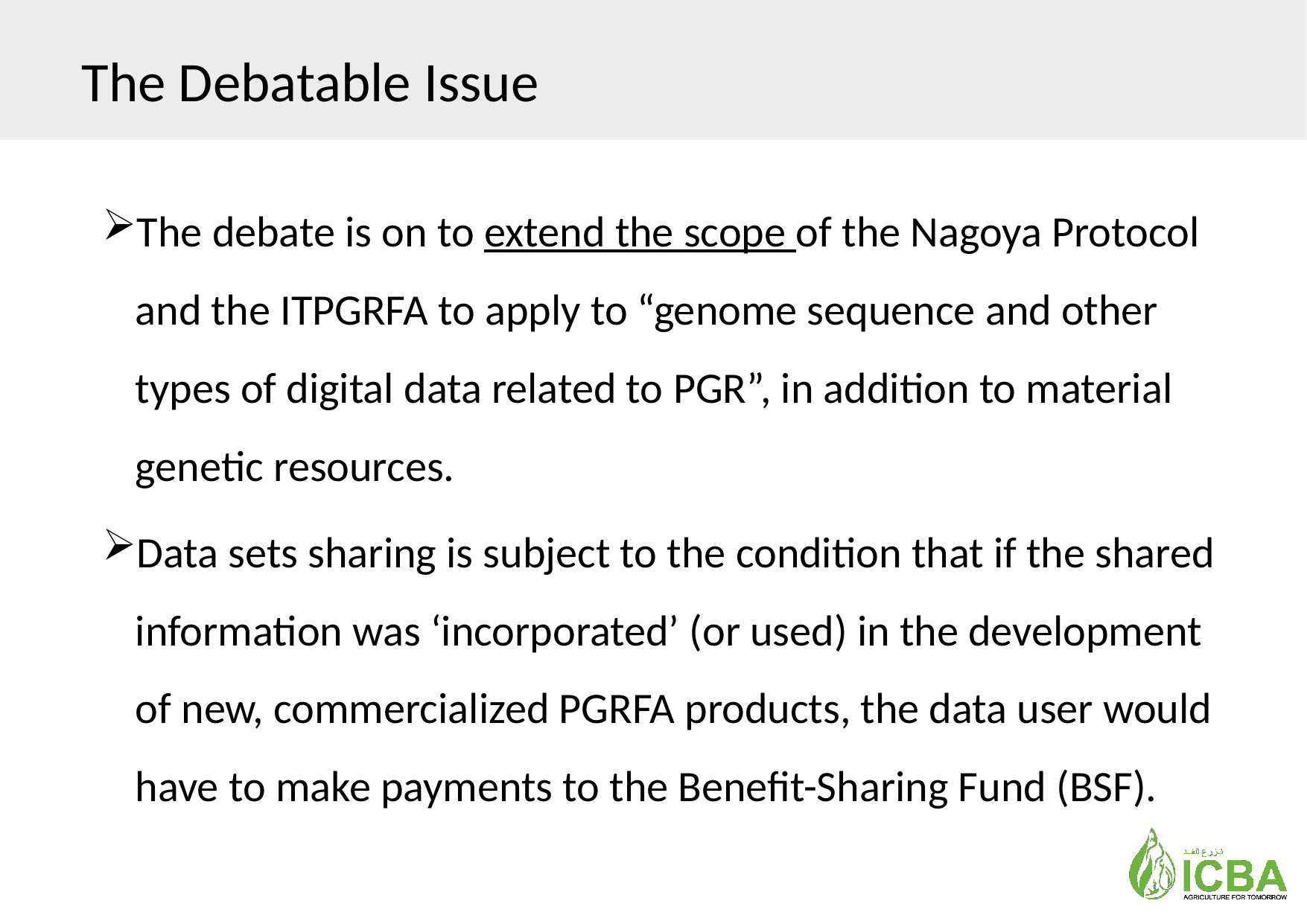

# The Debatable Issue
The debate is on to extend the scope of the Nagoya Protocol and the ITPGRFA to apply to “genome sequence and other types of digital data related to PGR”, in addition to material genetic resources.
Data sets sharing is subject to the condition that if the shared information was ‘incorporated’ (or used) in the development of new, commercialized PGRFA products, the data user would have to make payments to the Benefit-Sharing Fund (BSF).